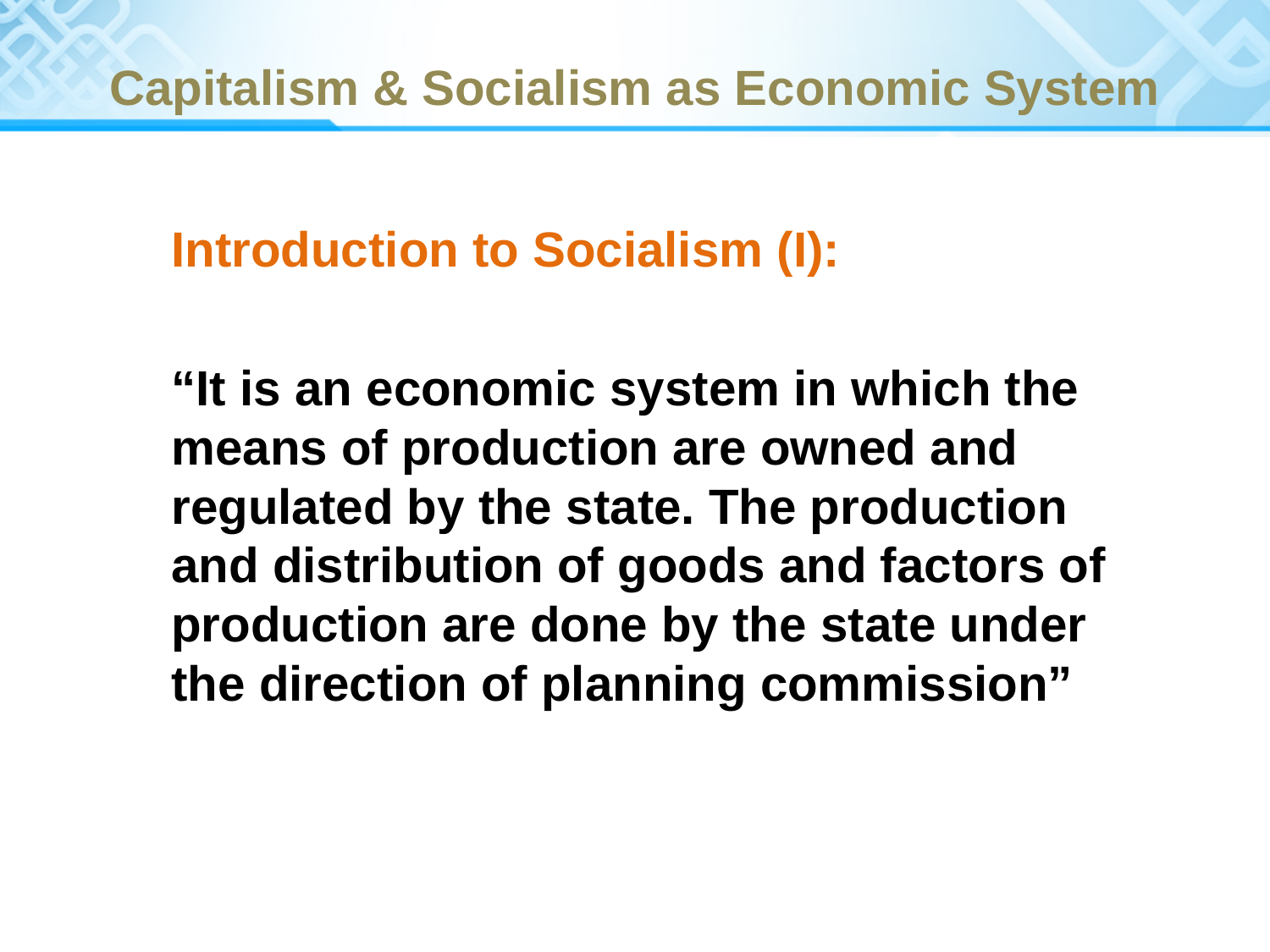

# Capitalism & Socialism as Economic System

Introduction to Socialism (I):

“It is an economic system in which the means of production are owned and regulated by the state. The production and distribution of goods and factors of production are done by the state under the direction of planning commission”